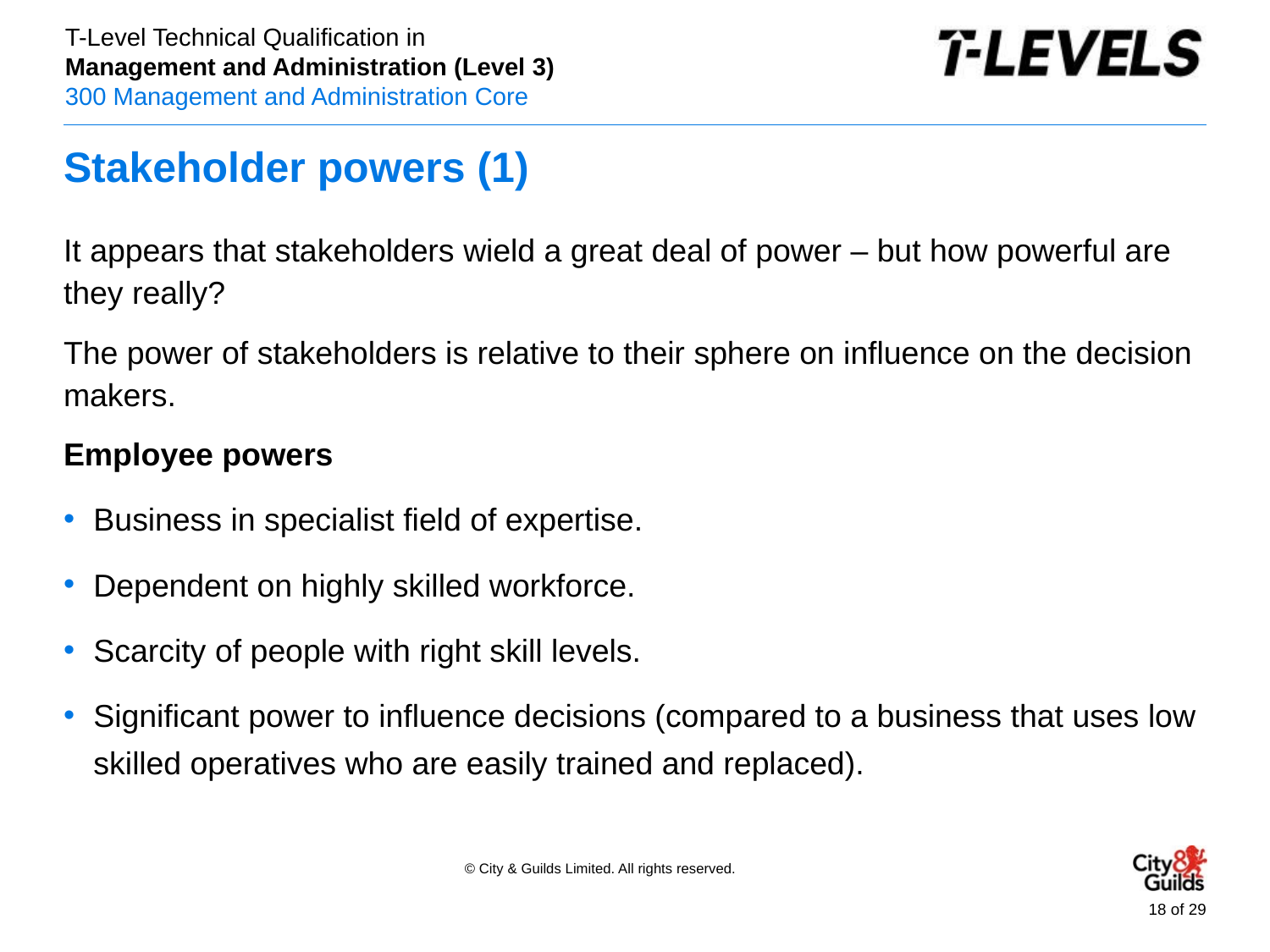

# Stakeholder powers (1)
It appears that stakeholders wield a great deal of power – but how powerful are they really?
The power of stakeholders is relative to their sphere on influence on the decision makers.
Employee powers
Business in specialist field of expertise.
Dependent on highly skilled workforce.
Scarcity of people with right skill levels.
Significant power to influence decisions (compared to a business that uses low skilled operatives who are easily trained and replaced).